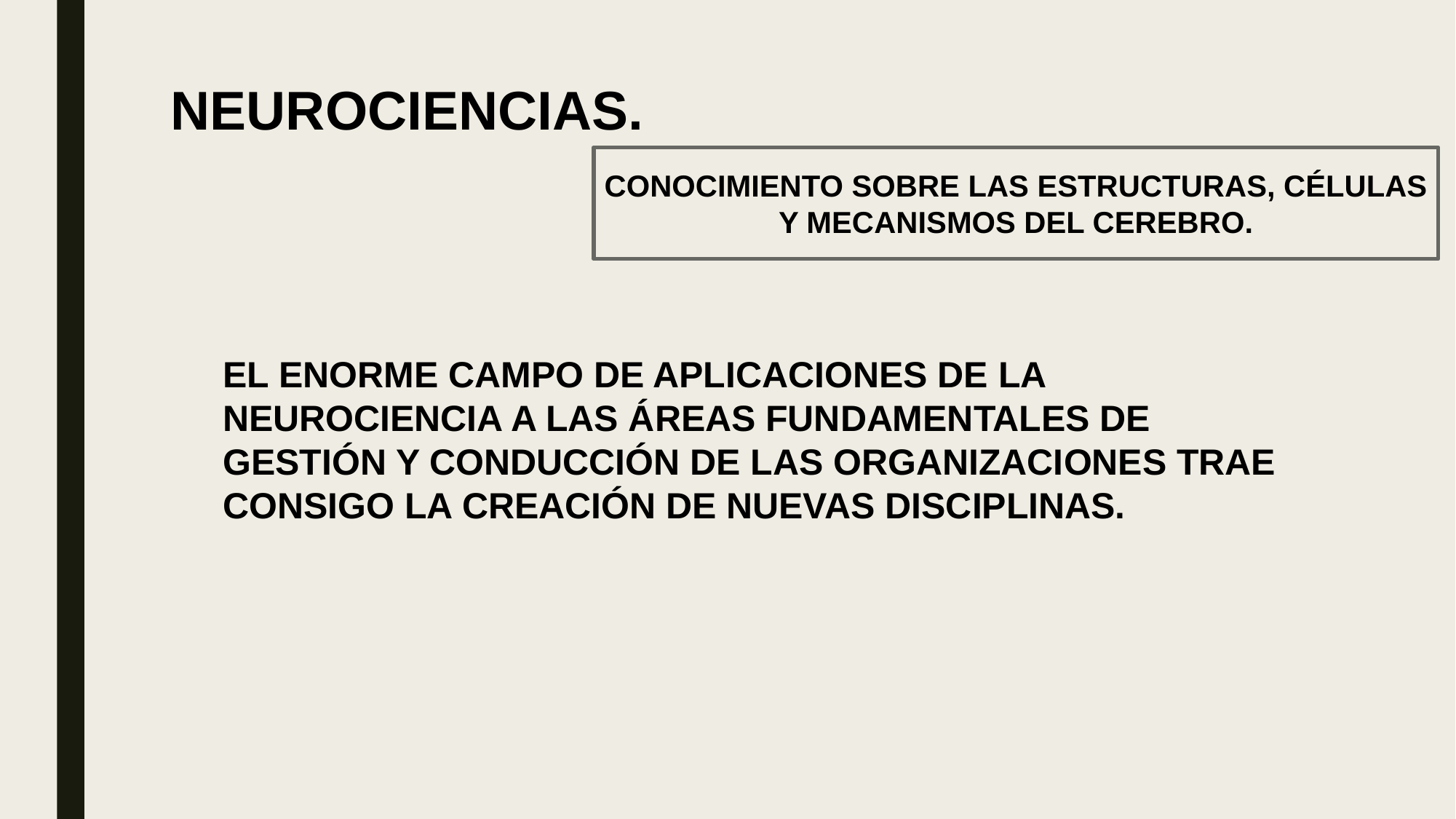

NEUROCIENCIAS.
CONOCIMIENTO SOBRE LAS ESTRUCTURAS, CÉLULAS Y MECANISMOS DEL CEREBRO.
EL ENORME CAMPO DE APLICACIONES DE LA NEUROCIENCIA A LAS ÁREAS FUNDAMENTALES DE GESTIÓN Y CONDUCCIÓN DE LAS ORGANIZACIONES TRAE CONSIGO LA CREACIÓN DE NUEVAS DISCIPLINAS.